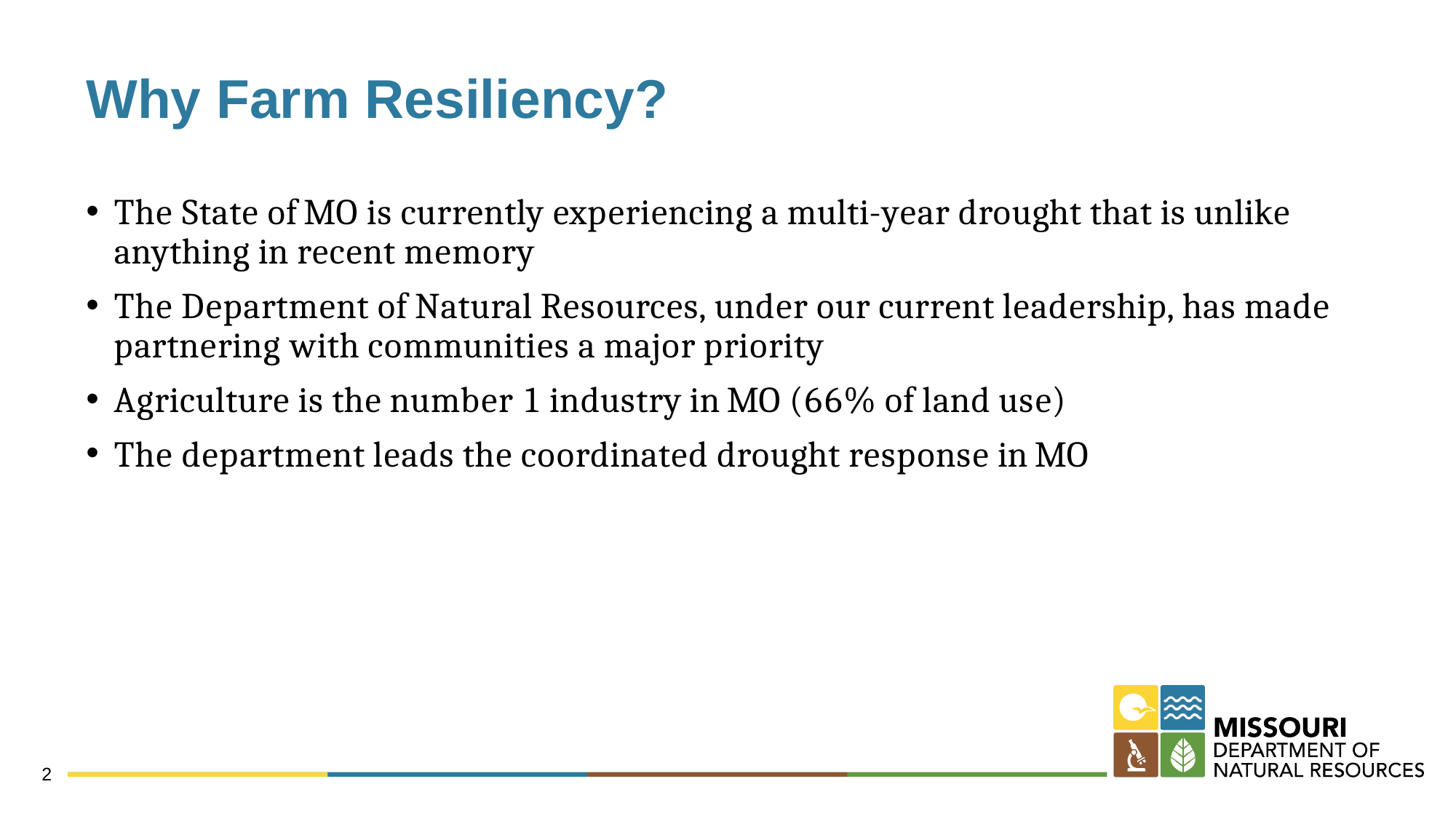

# Why Farm Resiliency?
The State of MO is currently experiencing a multi-year drought that is unlike anything in recent memory
The Department of Natural Resources, under our current leadership, has made partnering with communities a major priority
Agriculture is the number 1 industry in MO (66% of land use)
The department leads the coordinated drought response in MO
2